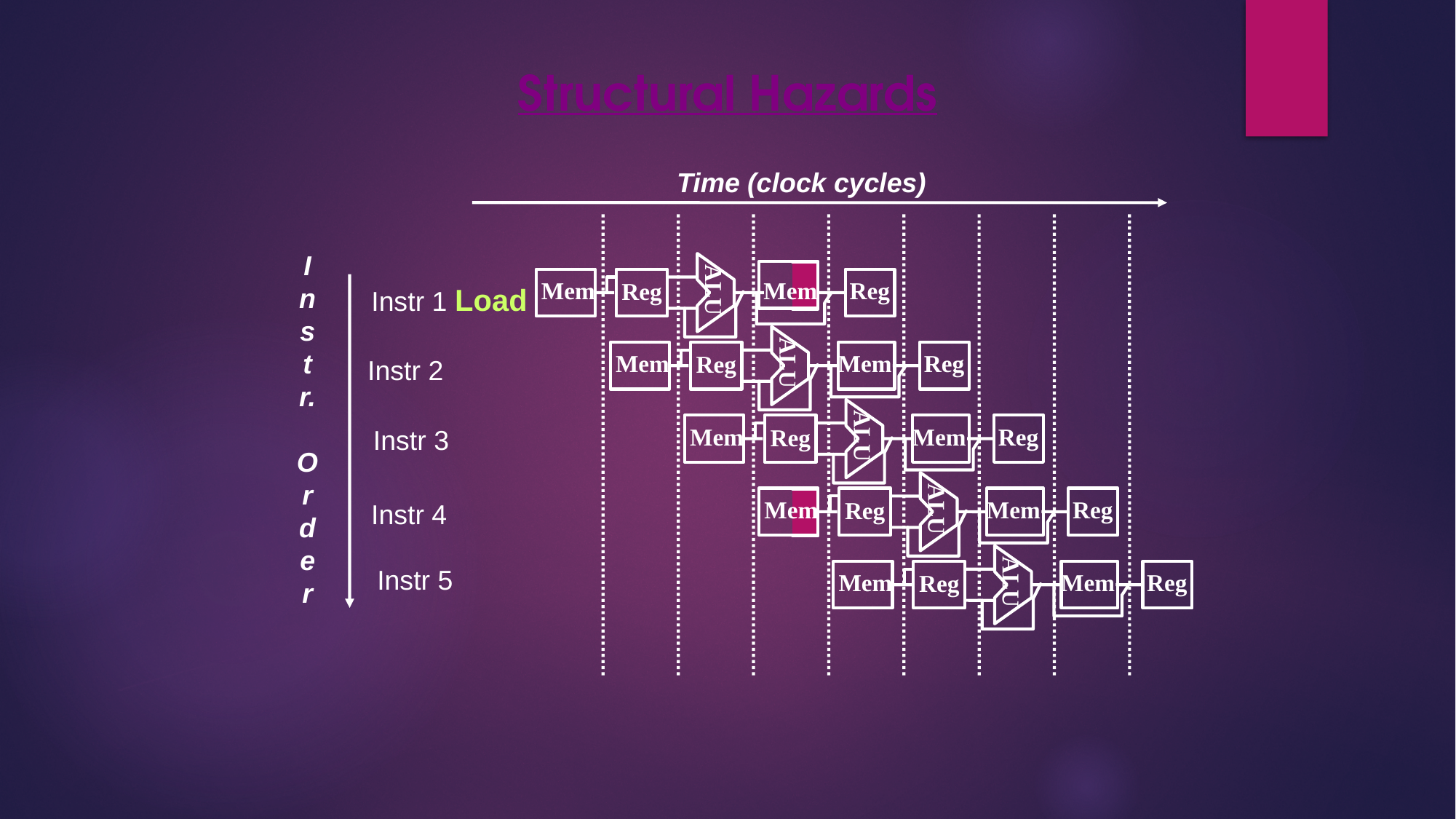

Structural Hazards
Time (clock cycles)

ALU

Mem

Mem
Reg
Reg
Instr 1 Load

ALU

Mem

Mem
Reg
Reg

Instr 2

ALU

Mem

Mem
Reg
Reg

Instr 3

ALU

Mem
Mem
Reg
Reg
Instr 4

ALU

Mem

Mem
Reg
Reg

Instr 5
I
n
s
t
r.

O
r
d
e
r